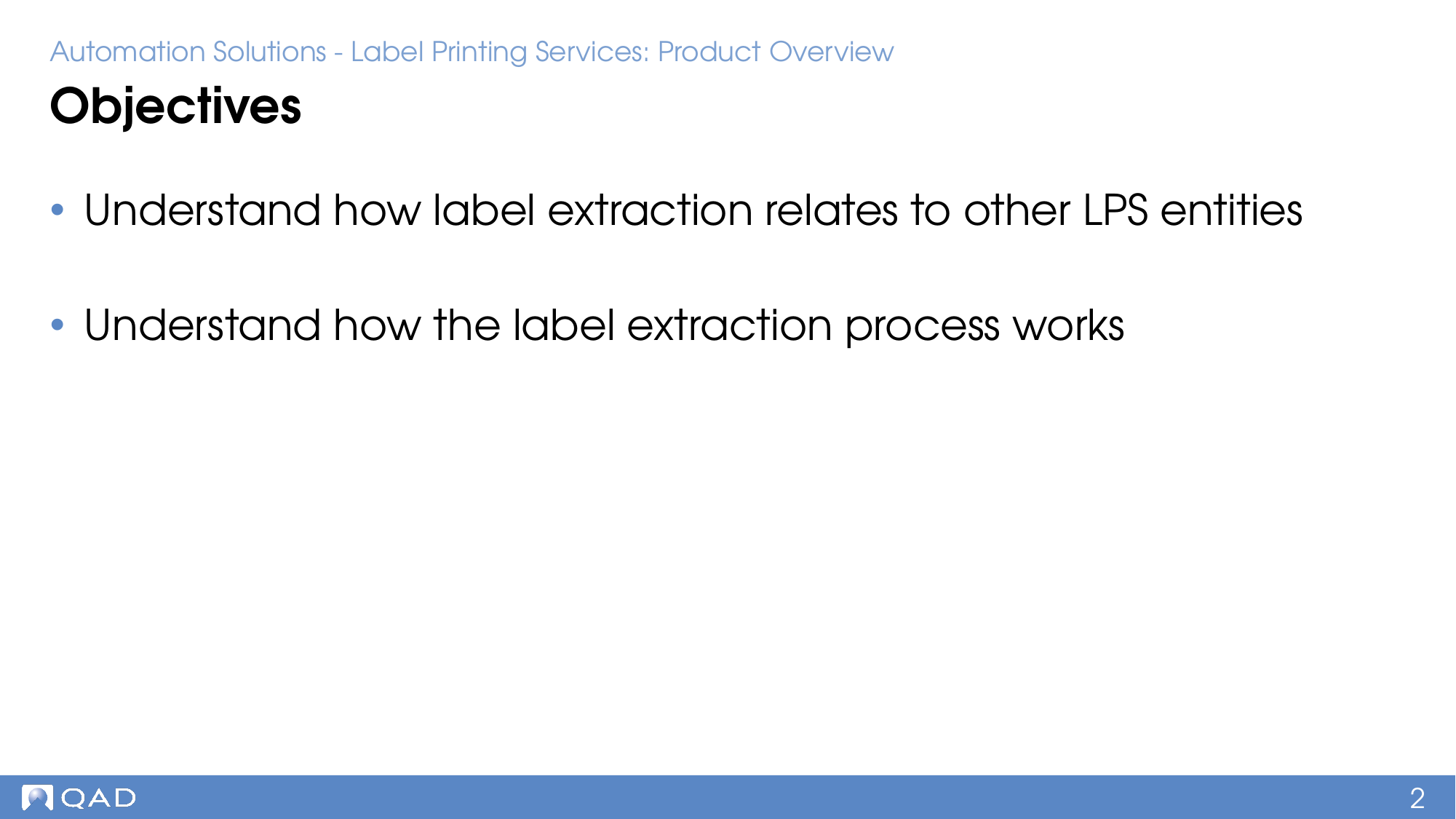

Automation Solutions - Label Printing Services: Product Overview
# Objectives
Understand how label extraction relates to other LPS entities

Understand how the label extraction process works

2